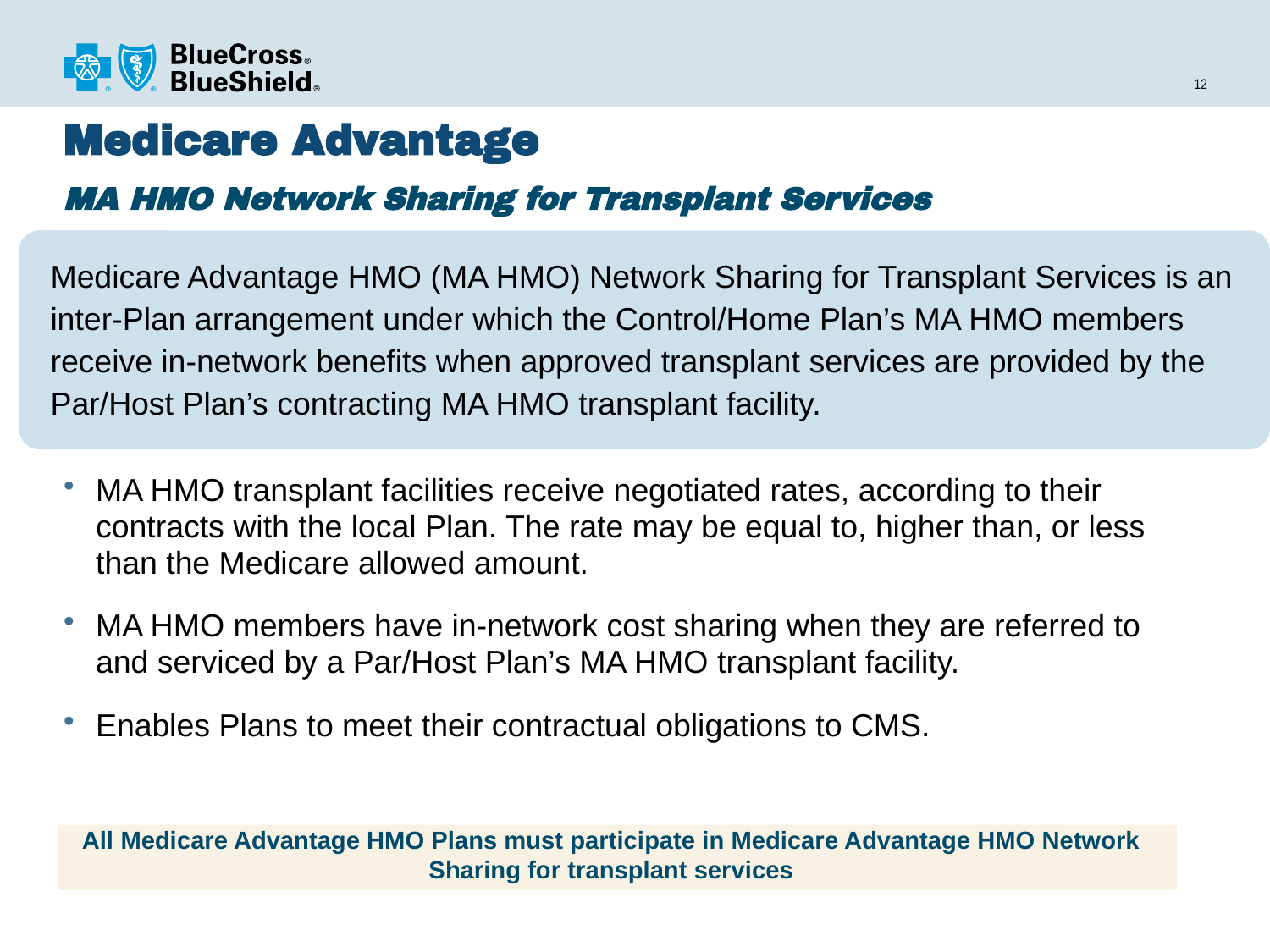

# Medicare Advantage MA HMO Network Sharing for Transplant Services
Medicare Advantage HMO (MA HMO) Network Sharing for Transplant Services is an inter-Plan arrangement under which the Control/Home Plan’s MA HMO members receive in-network benefits when approved transplant services are provided by the Par/Host Plan’s contracting MA HMO transplant facility.
MA HMO transplant facilities receive negotiated rates, according to their contracts with the local Plan. The rate may be equal to, higher than, or less than the Medicare allowed amount.
MA HMO members have in-network cost sharing when they are referred to and serviced by a Par/Host Plan’s MA HMO transplant facility.
Enables Plans to meet their contractual obligations to CMS.
All Medicare Advantage HMO Plans must participate in Medicare Advantage HMO Network Sharing for transplant services